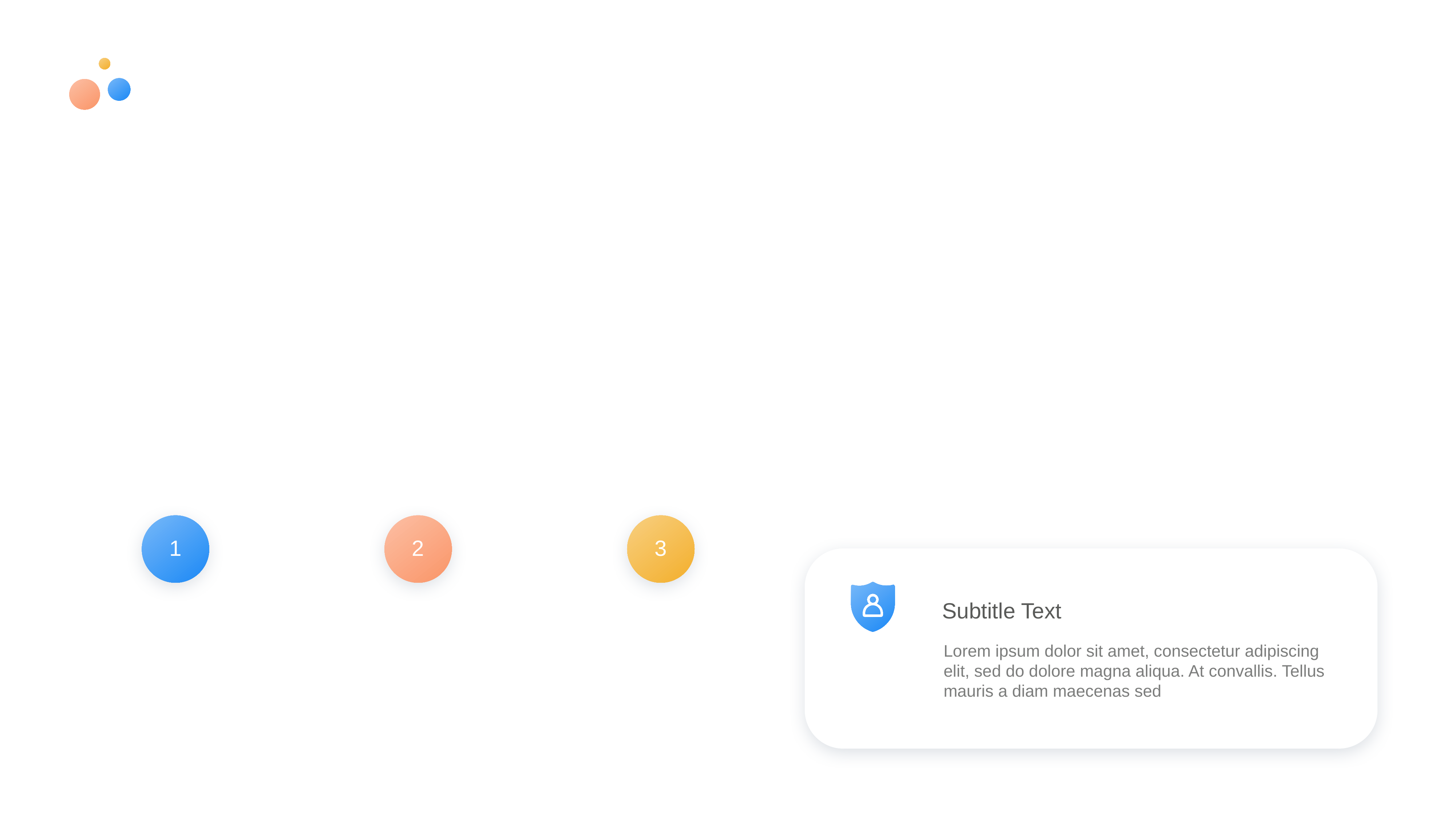

57

1
2
3

Subtitle Text
Lorem ipsum dolor sit amet, consectetur adipiscing elit, sed do dolore magna aliqua. At convallis. Tellus mauris a diam maecenas sed